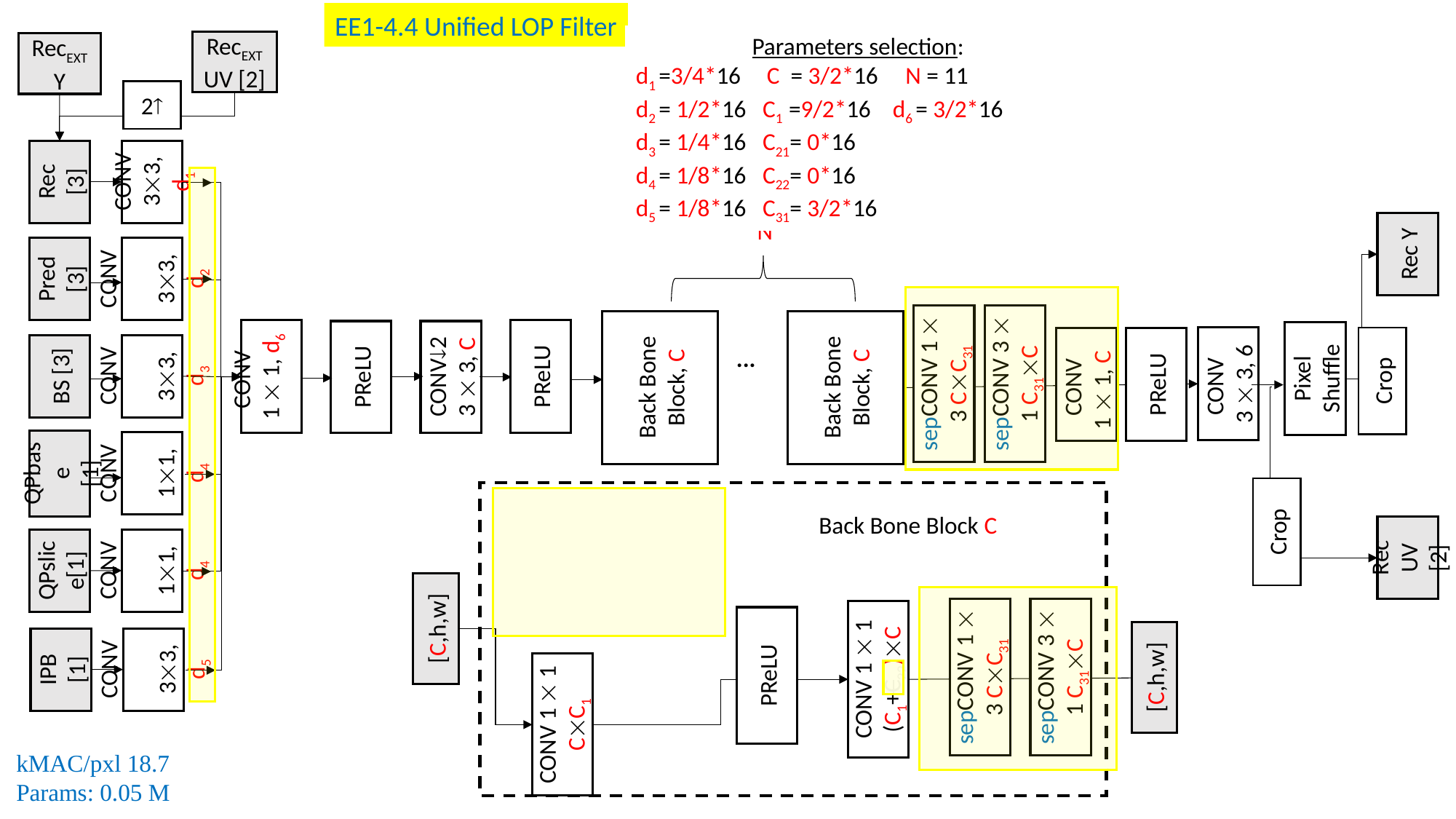

EE1-4.4 Unified LOP Filter
RecEXT UV [2]
RecEXTY
Parameters selection:
d1 =3/4*16	    C  = 3/2*16     N = 11
d2 = 1/2*16   C1  =9/2*16    d6 = 3/2*16
d3 = 1/4*16   C21= 0*16
d4 = 1/8*16   C22= 0*16
d5 = 1/8*16   C31= 3/2*16
2↑
Rec [3]
CONV 3×3,d1

N
Rec Y
Pred [3]
CONV  3×3,d2

sepCONV 1 × 3 C×C31
sepCONV 3 × 1 C31×C
Back Bone Block, C
Back Bone Block, C
CONV
1 × 1, d6
PReLU
PReLU
CONV↓2 3 × 3, C
Pixel Shuffle
CONV
3 × 3, 6
CONV
1 × 1, C
PReLU
BS [3]
CONV  3×3,d3
...
Crop
QPbase
[1]
CONV  1×1,d4

Back Bone Block C
Crop
Rec UV [2]
QPslice[1]
CONV  1×1,d4
[C,h,w]

sepCONV 1 × 3 C×C31
sepCONV 3 × 1 C31×C
CONV 1 × 1 (C1+C22)×C
PReLU
[C,h,w]
IPB [1]
CONV  3×3,d5
CONV 1 × 1 C×C1

kMAC/pxl 18.7
Params: 0.05 M